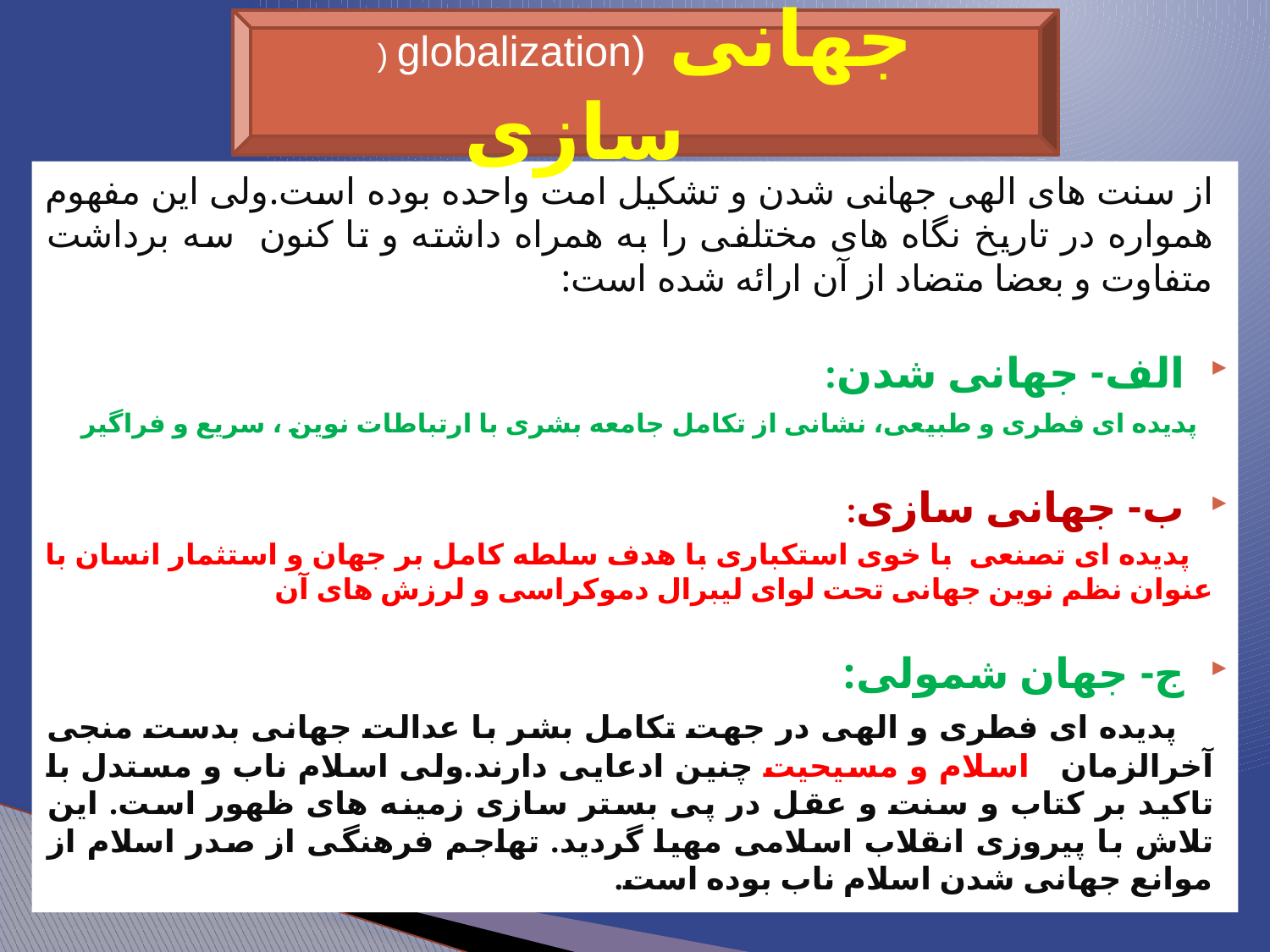

) globalization)  جهانی سازی
#
از سنت های الهی جهانی شدن و تشکیل امت واحده بوده است.ولی این مفهوم همواره در تاریخ نگاه های مختلفی را به همراه داشته و تا کنون  سه برداشت متفاوت و بعضا متضاد از آن ارائه شده است:

الف- جهانی شدن:
  پدیده ای فطری و طبیعی، نشانی از تکامل جامعه بشری با ارتباطات نوین ، سریع و فراگیر

ب- جهانی سازی:
   پدیده ای تصنعی  با خوی استکباری با هدف سلطه کامل بر جهان و استثمار انسان با عنوان نظم نوین جهانی تحت لوای لیبرال دموکراسی و لرزش های آن

ج- جهان شمولی:
   پدیده ای فطری و الهی در جهت تکامل بشر با عدالت جهانی بدست منجی آخرالزمان   اسلام و مسیحیت چنین ادعایی دارند.ولی اسلام ناب و مستدل با تاکید بر کتاب و سنت و عقل در پی بستر سازی زمینه های ظهور است. این تلاش با پیروزی انقلاب اسلامی مهیا گردید. تهاجم فرهنگی از صدر اسلام از موانع جهانی شدن اسلام ناب بوده است.